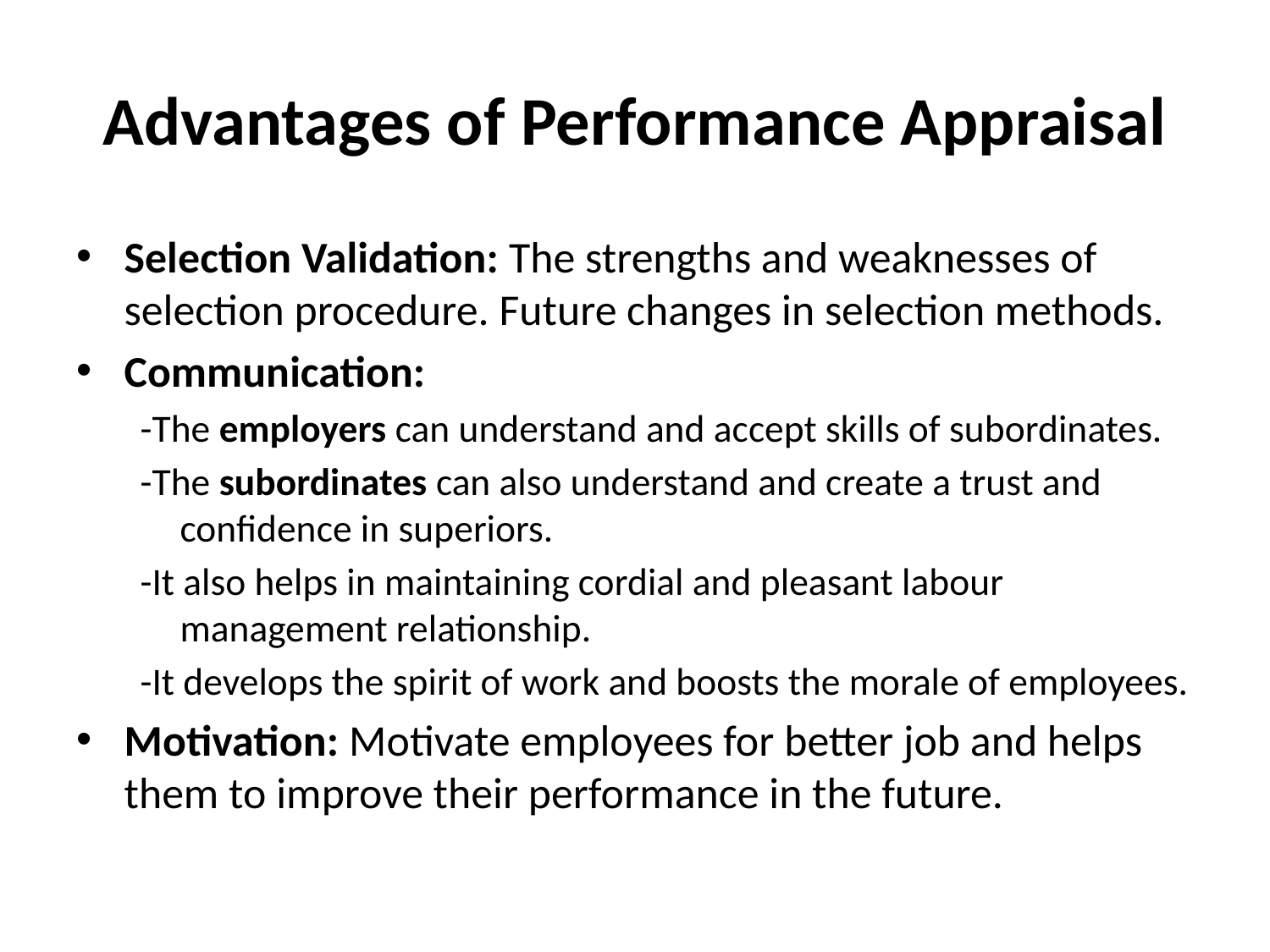

# Advantages of Performance Appraisal
Selection Validation: The strengths and weaknesses of selection procedure. Future changes in selection methods.
Communication:
-The employers can understand and accept skills of subordinates.
-The subordinates can also understand and create a trust and confidence in superiors.
-It also helps in maintaining cordial and pleasant labour management relationship.
-It develops the spirit of work and boosts the morale of employees.
Motivation: Motivate employees for better job and helps them to improve their performance in the future.